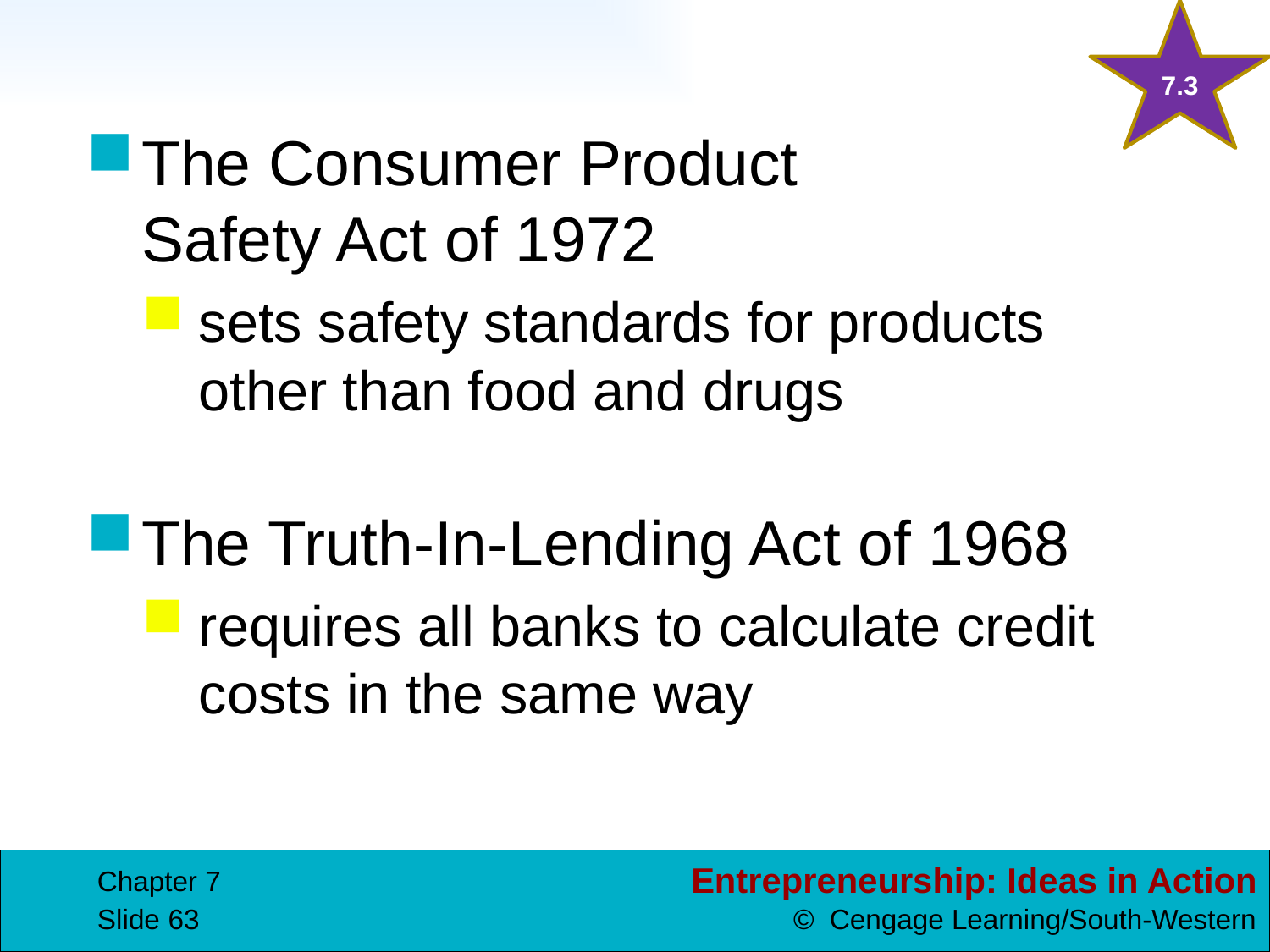

7.3
The Consumer Product
Safety Act of 1972
sets safety standards for products other than food and drugs
The Truth-In-Lending Act of 1968
requires all banks to calculate credit costs in the same way

Chapter 7
Slide 63